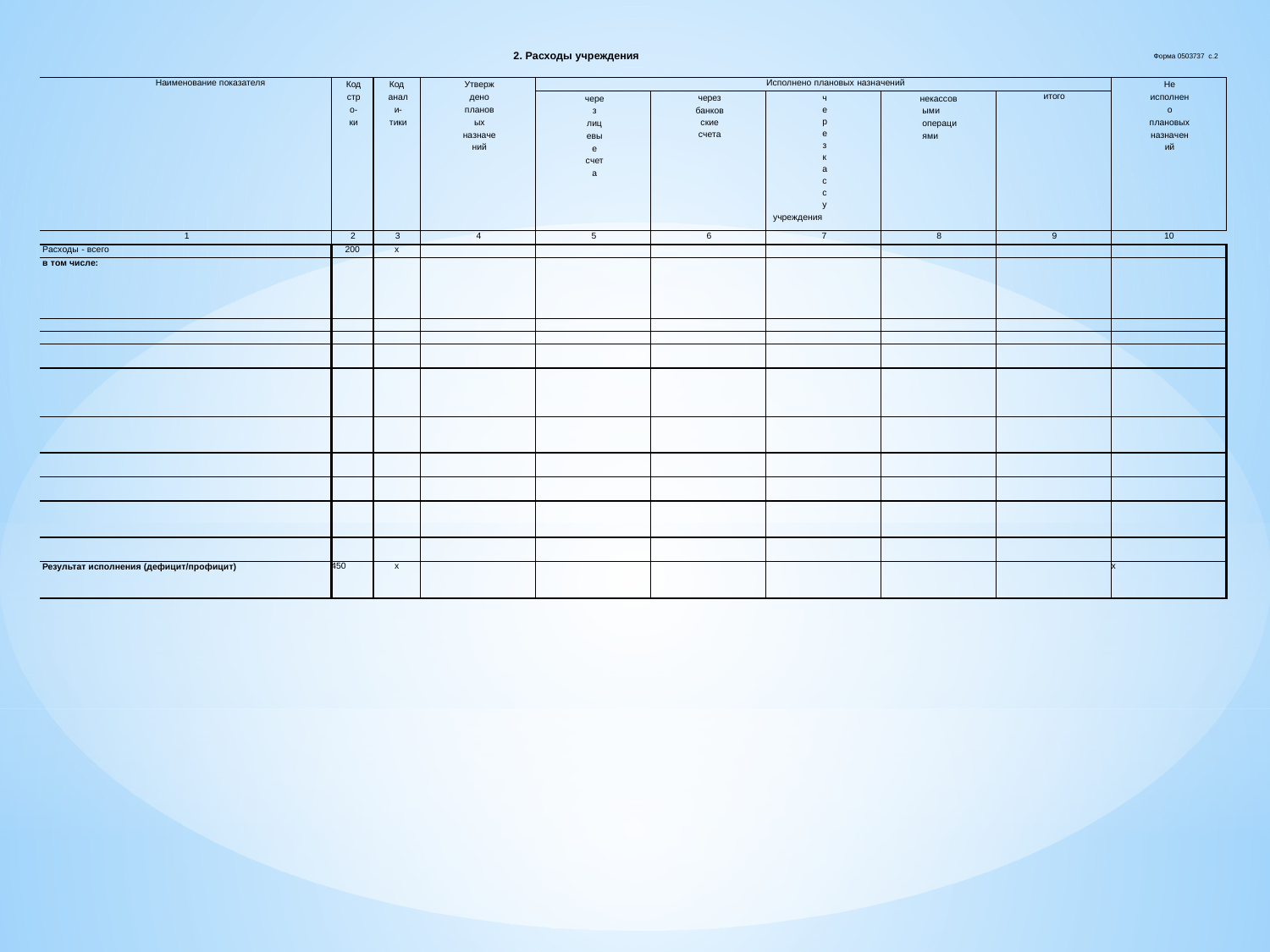

2. Расходы учреждения
Форма 0503737  с.2
| Наименование показателя | Код стро- ки | Код анали- тики | Утверждено плановых назначений | Исполнено плановых назначений |  |  |  |  | Не исполнено плановых назначений |
| --- | --- | --- | --- | --- | --- | --- | --- | --- | --- |
|  |  |  |  | через лицевые счета | через банковские счета | через кассу учреждения | некассовыми операциями | итого |  |
| 1 | 2 | 3 | 4 | 5 | 6 | 7 | 8 | 9 | 10 |
| Расходы - всего | 200 | х |  |  |  |  |  |  |  |
| в том числе: |  |  |  |  |  |  |  |  |  |
|  |  |  |  |  |  |  |  |  |  |
|  |  |  |  |  |  |  |  |  |  |
|  |  |  |  |  |  |  |  |  |  |
|  |  |  |  |  |  |  |  |  |  |
|  |  |  |  |  |  |  |  |  |  |
|  |  |  |  |  |  |  |  |  |  |
|  |  |  |  |  |  |  |  |  |  |
|  |  |  |  |  |  |  |  |  |  |
|  |  |  |  |  |  |  |  |  |  |
| Результат исполнения (дефицит/профицит) | 450 | х |  |  |  |  |  |  | х |